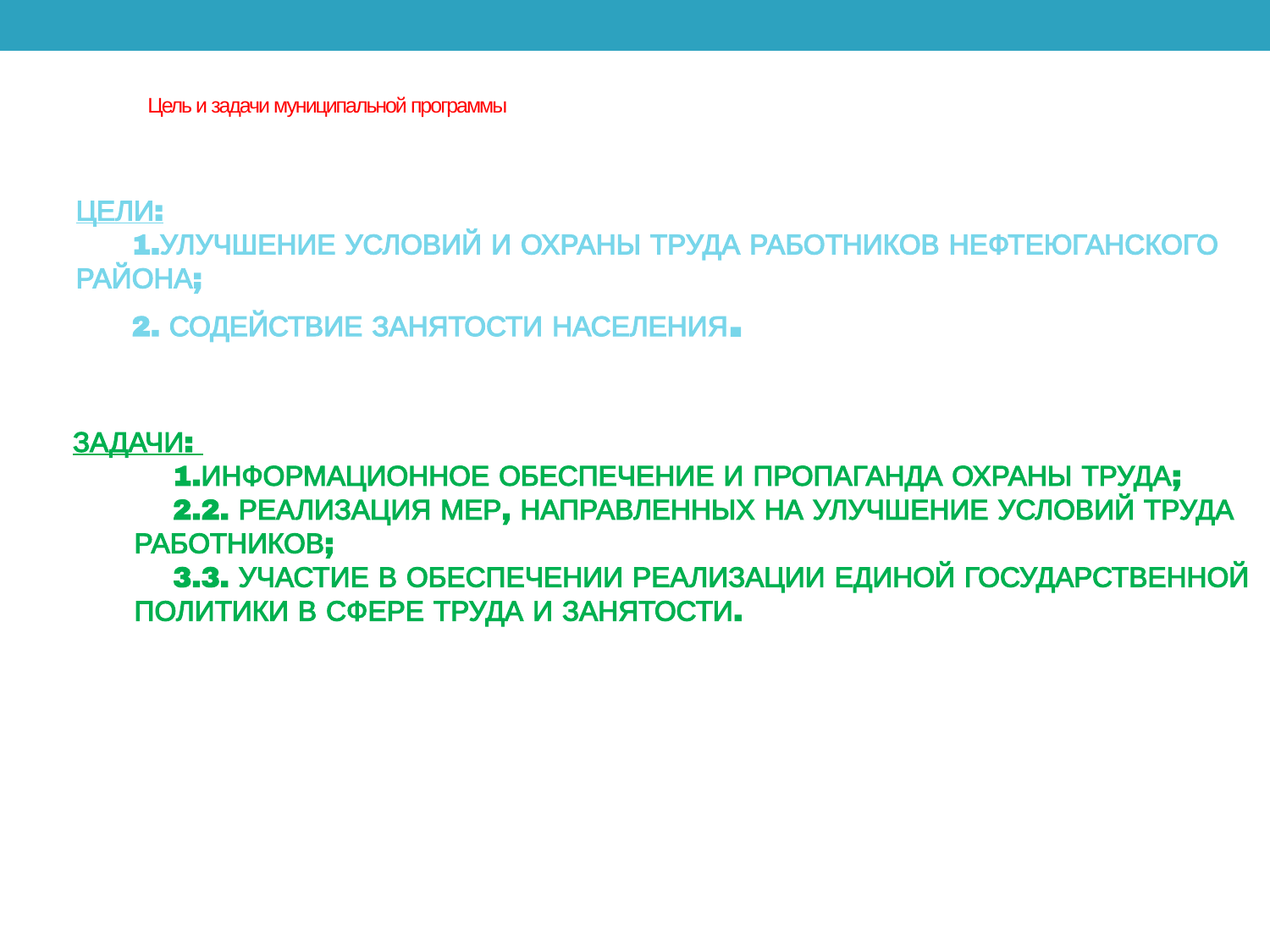

Цель и задачи муниципальной программы
Цели:
      1.улучшение условий и охраны труда работников Нефтеюганского района;
      2. Содействие занятости населения.
задачи:
Информационное обеспечение и пропаганда охраны труда;
2. Реализация мер, направленных на улучшение условий труда работников;
3. Участие в обеспечении реализации единой государственной политики в сфере труда и занятости.